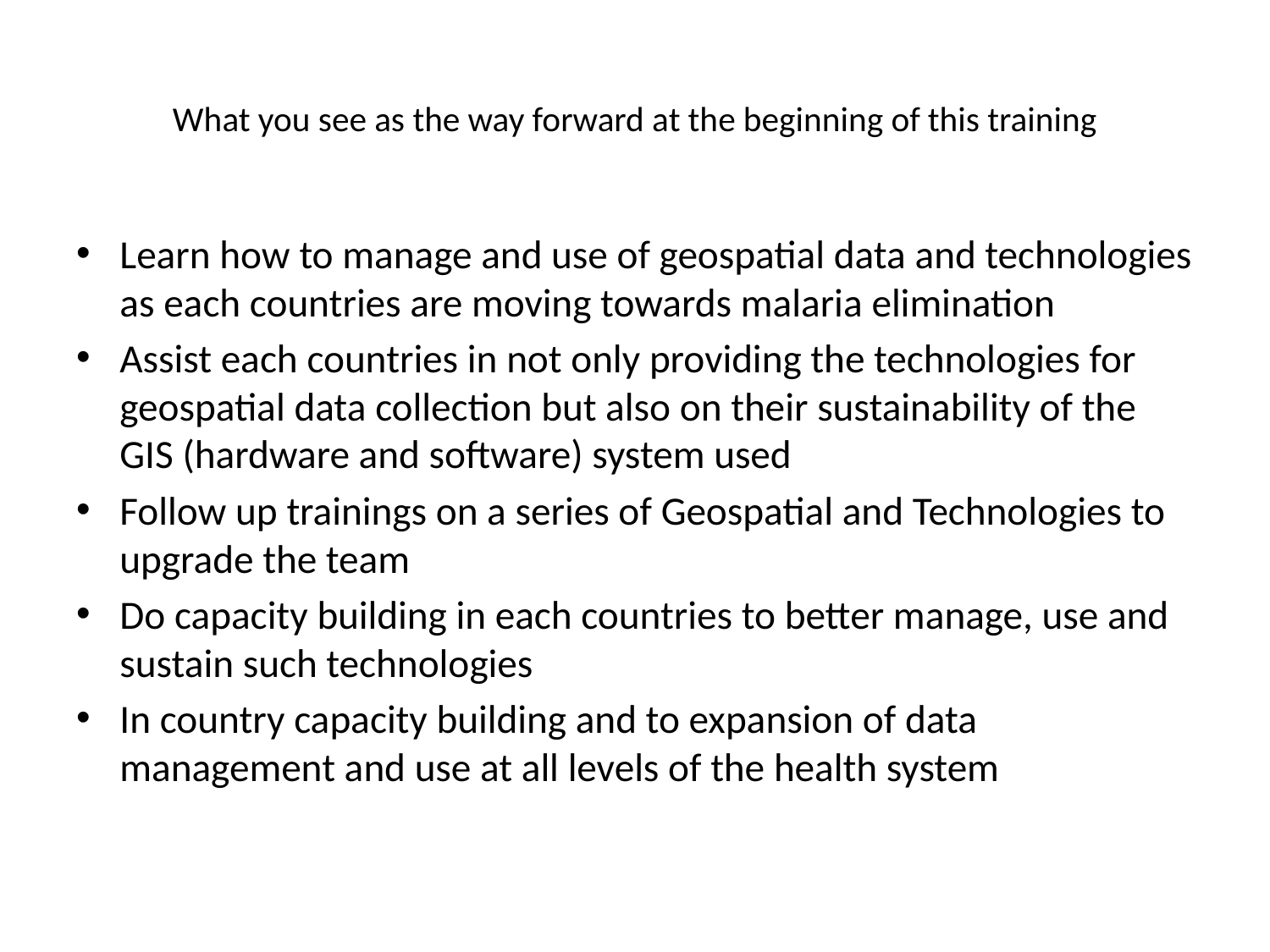

# What you see as the way forward at the beginning of this training
Learn how to manage and use of geospatial data and technologies as each countries are moving towards malaria elimination
Assist each countries in not only providing the technologies for geospatial data collection but also on their sustainability of the GIS (hardware and software) system used
Follow up trainings on a series of Geospatial and Technologies to upgrade the team
Do capacity building in each countries to better manage, use and sustain such technologies
In country capacity building and to expansion of data management and use at all levels of the health system